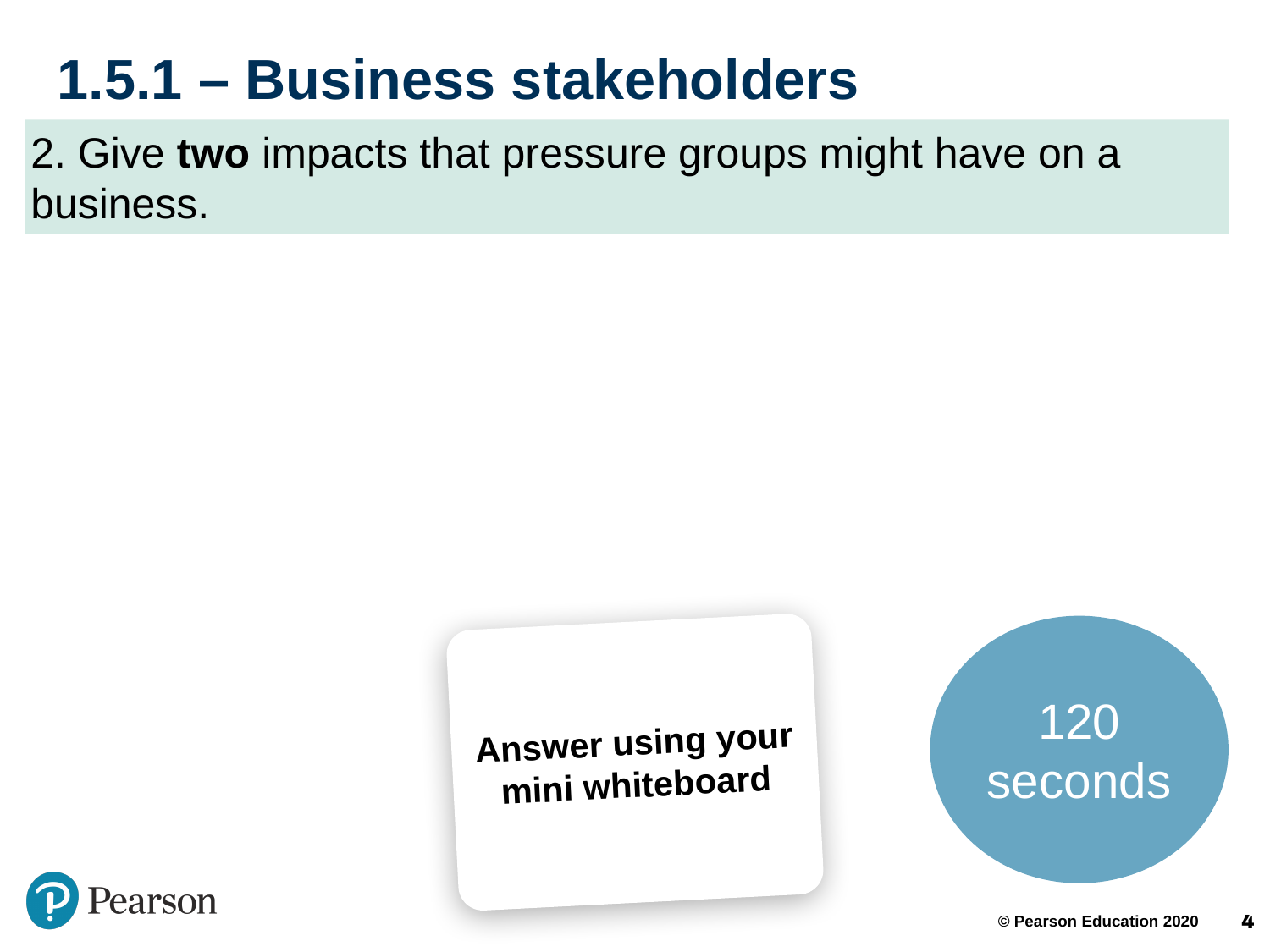

# 1.5.1 – Business stakeholders
2. Give two impacts that pressure groups might have on a business.

120 seconds

Answer using your mini whiteboard

4